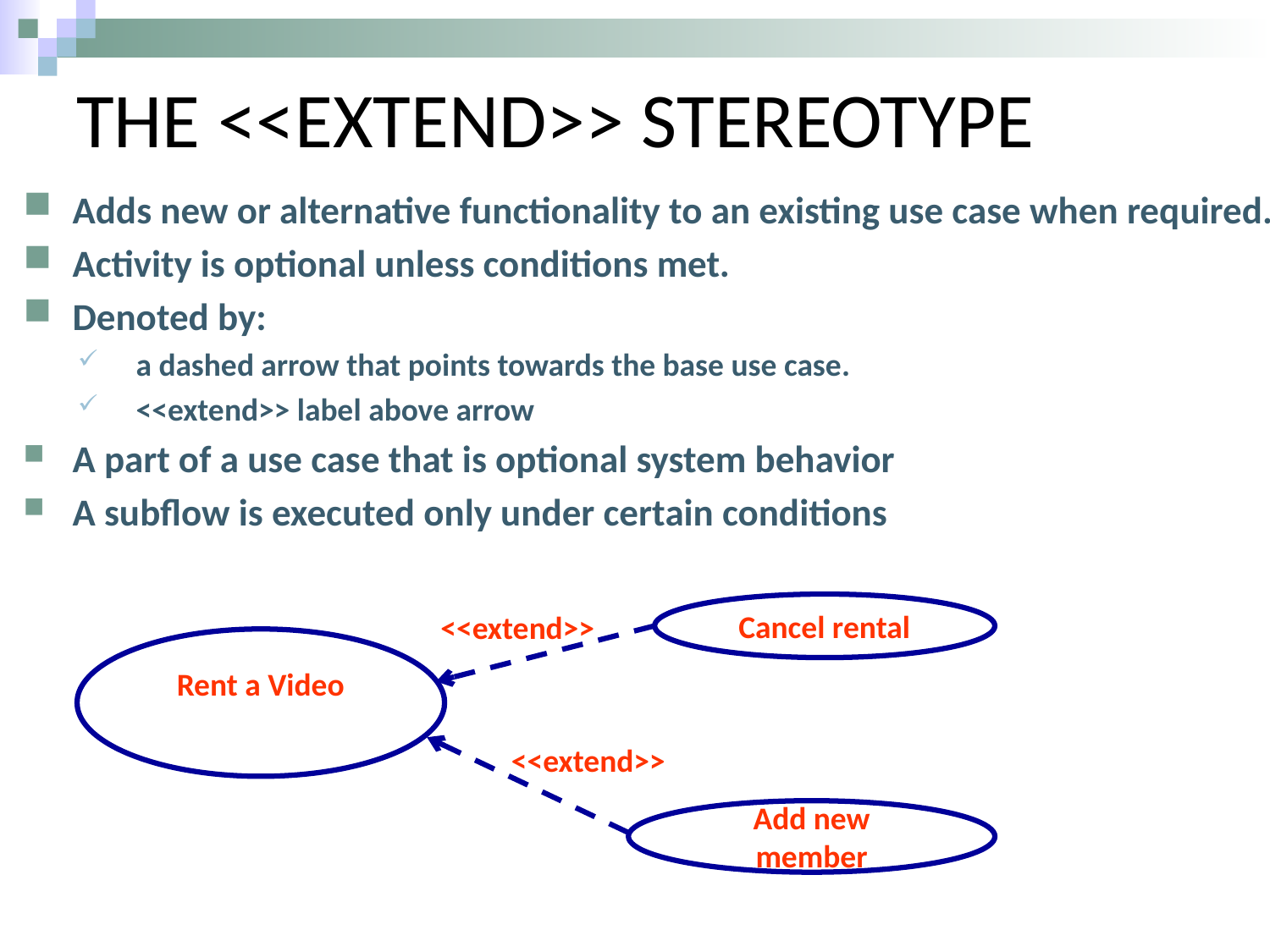

# The <<extend>> stereotype
Adds new or alternative functionality to an existing use case when required.
Activity is optional unless conditions met.
Denoted by:
a dashed arrow that points towards the base use case.
<<extend>> label above arrow
A part of a use case that is optional system behavior
A subflow is executed only under certain conditions

Cancel rental
<<extend>>

Rent a Video

<<extend>>

Add new member